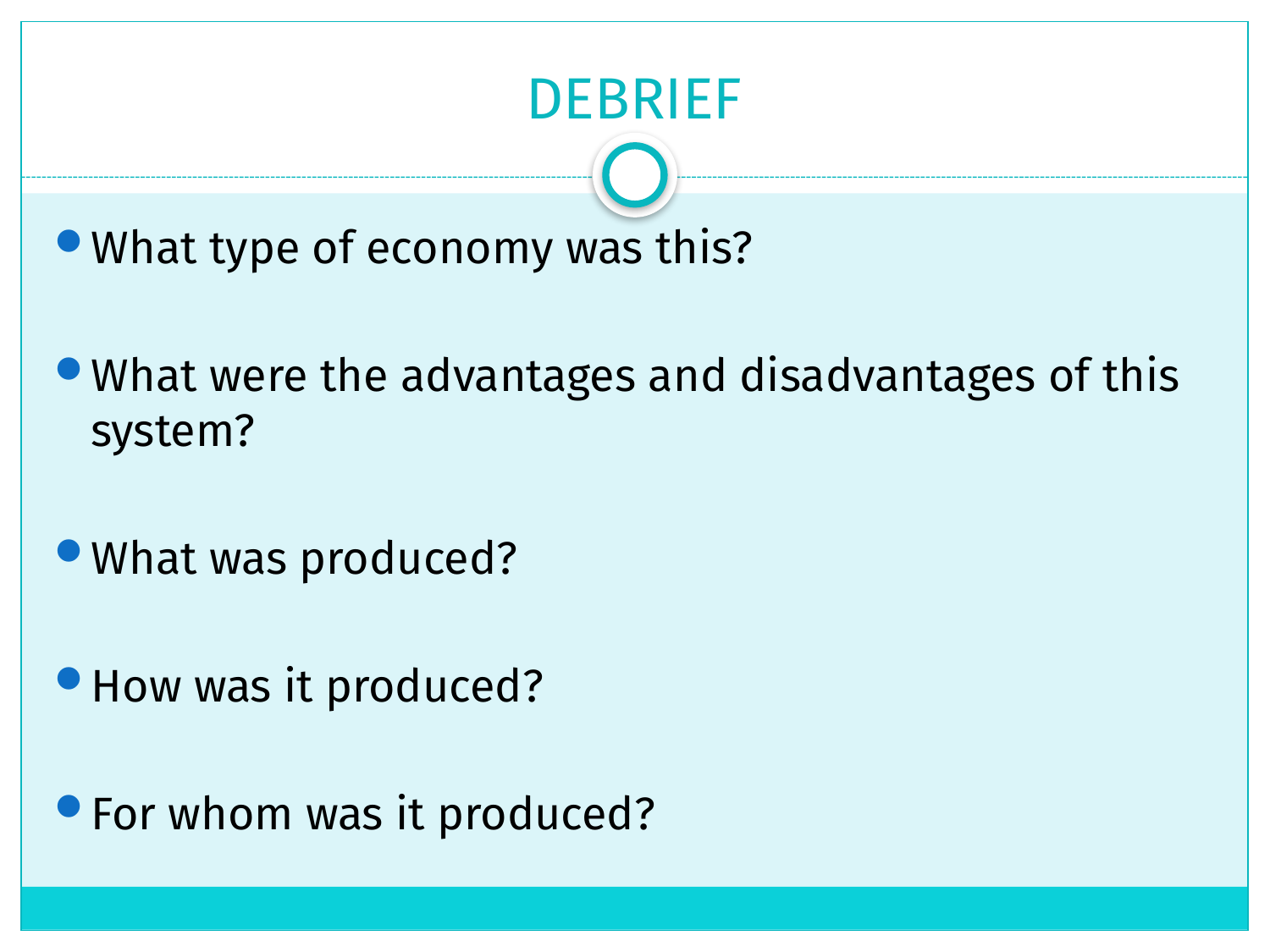

# DEBRIEF
What type of economy was this?

What were the advantages and disadvantages of this system?

What was produced?

How was it produced?

For whom was it produced?